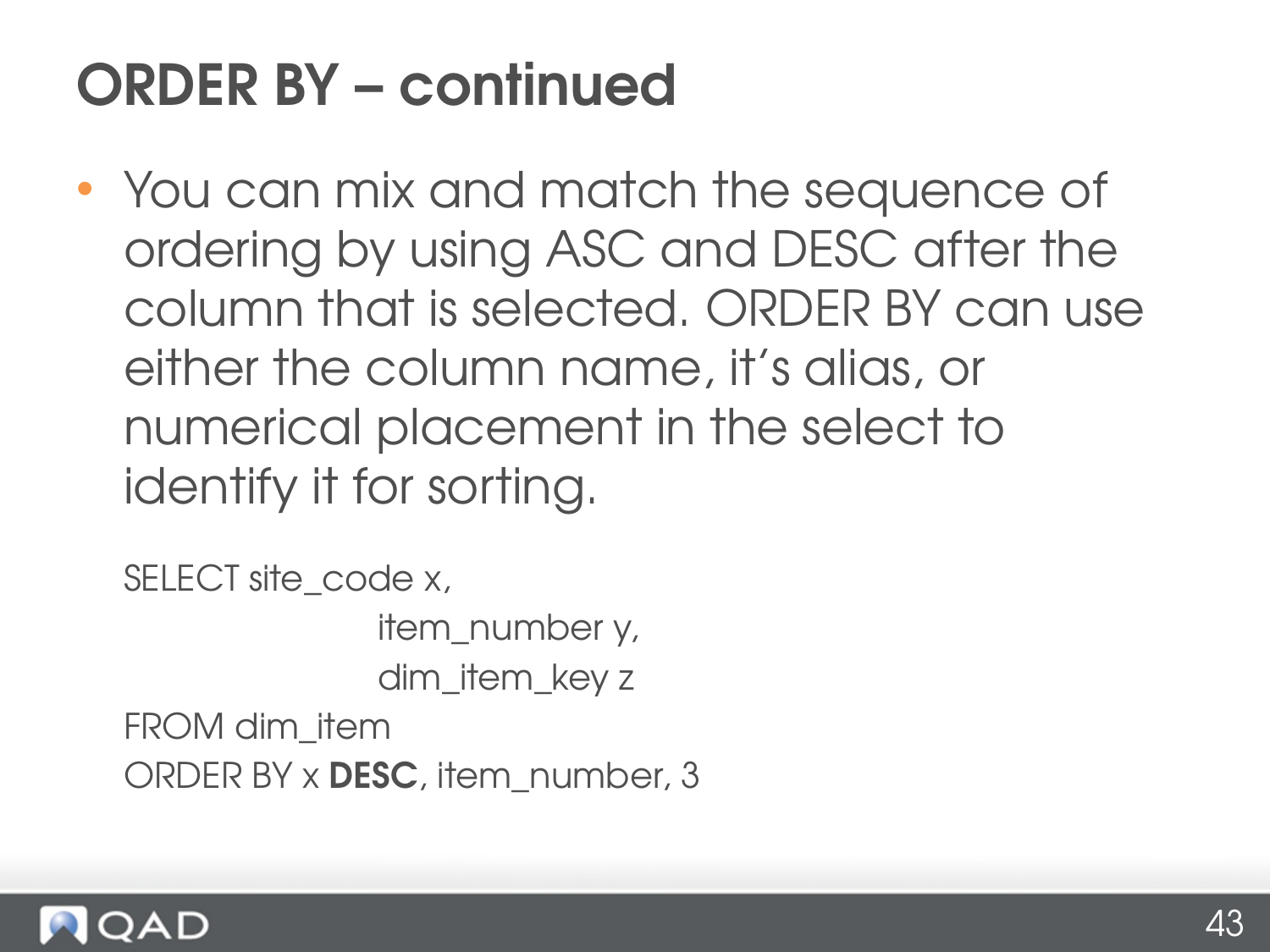

# ORDER BY – continued
You can mix and match the sequence of ordering by using ASC and DESC after the column that is selected. ORDER BY can use either the column name, it’s alias, or numerical placement in the select to identify it for sorting.

	SELECT site_code x,
			item_number y,
			dim_item_key z
	FROM dim_item
	ORDER BY x DESC, item_number, 3
43